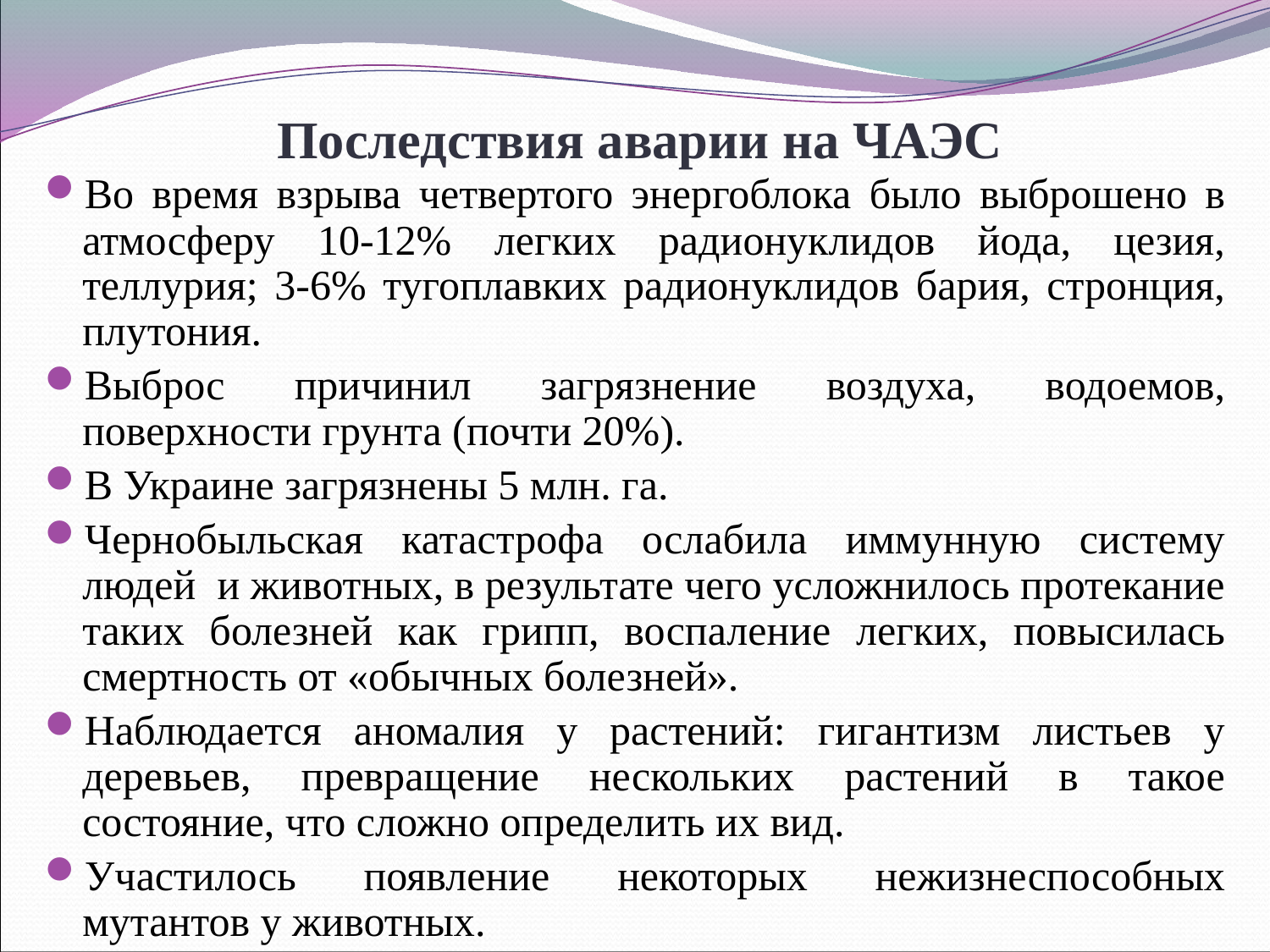

Последствия аварии на ЧАЭС
Во время взрыва четвертого энергоблока было выброшено в атмосферу 10-12% легких радионуклидов йода, цезия, теллурия; 3-6% тугоплавких радионуклидов бария, стронция, плутония.
Выброс причинил загрязнение воздуха, водоемов, поверхности грунта (почти 20%).
В Украине загрязнены 5 млн. га.
Чернобыльская катастрофа ослабила иммунную систему людей  и животных, в результате чего усложнилось протекание таких болезней как грипп, воспаление легких, повысилась смертность от «обычных болезней».
Наблюдается аномалия у растений: гигантизм листьев у деревьев, превращение нескольких растений в такое состояние, что сложно определить их вид.
Участилось появление некоторых нежизнеспособных мутантов у животных.